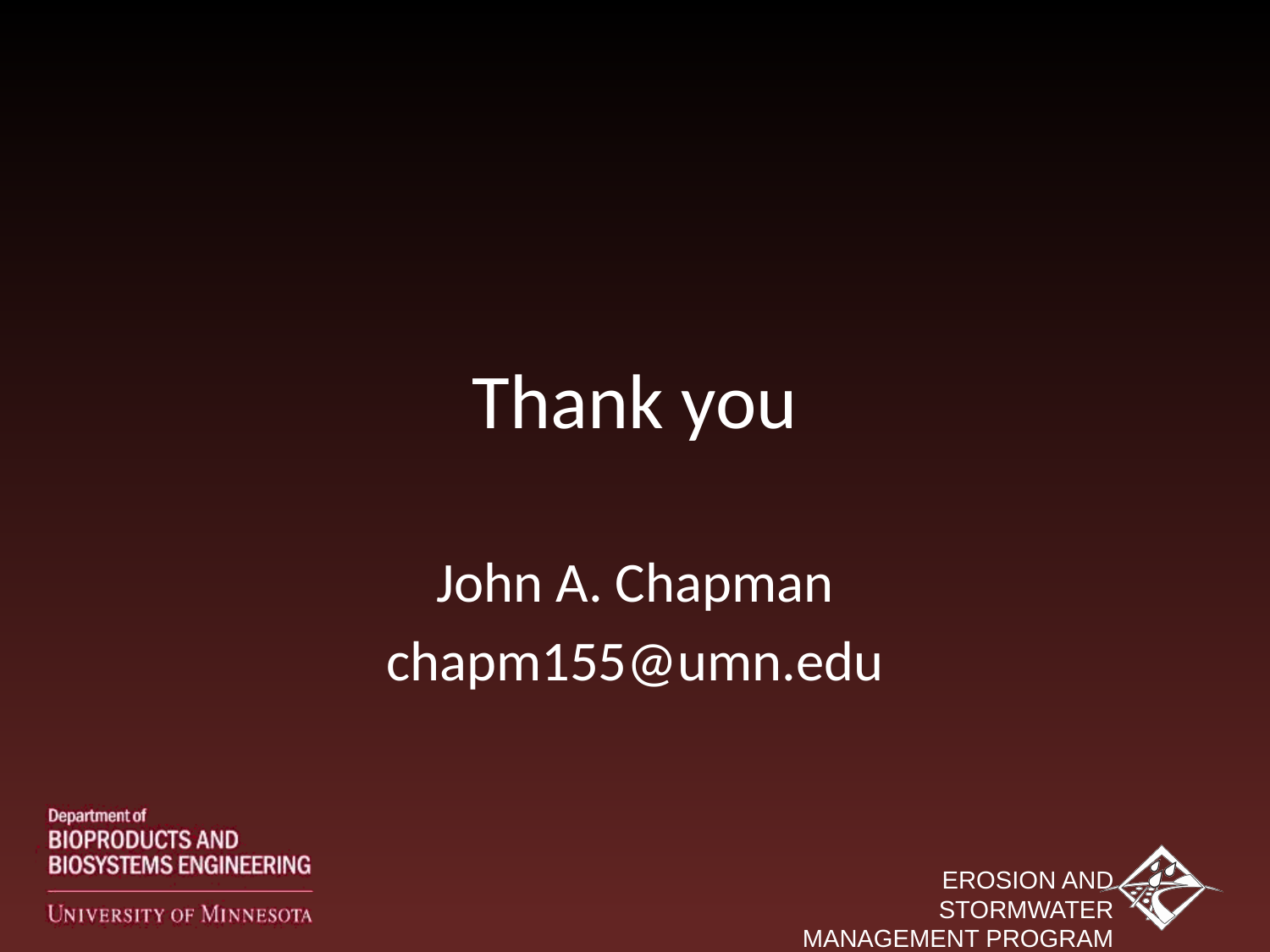

# Thank you
John A. Chapman
chapm155@umn.edu